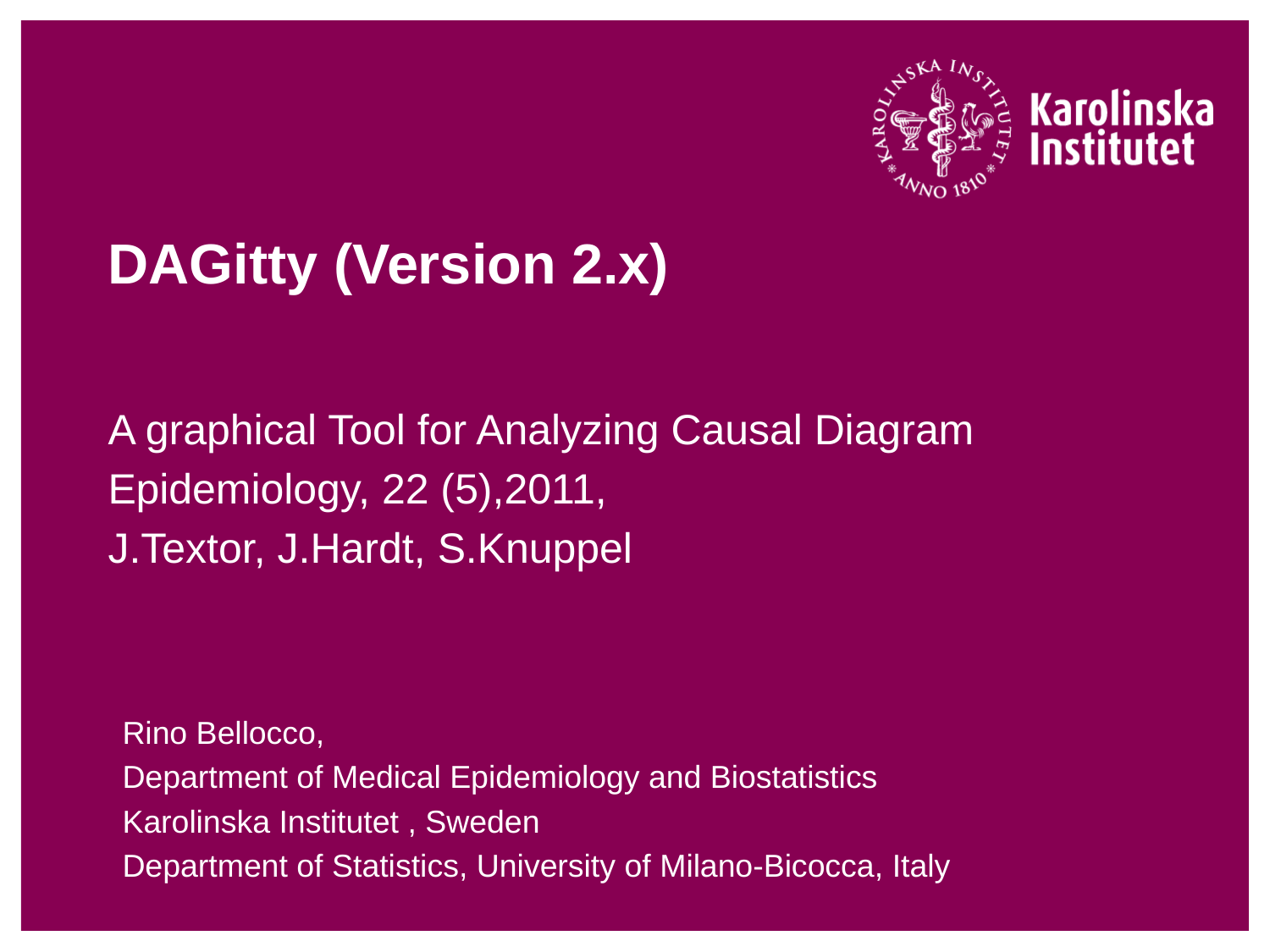

# DAGitty (Version 2.x)
A graphical Tool for Analyzing Causal Diagram
Epidemiology, 22 (5),2011,
J.Textor, J.Hardt, S.Knuppel

Rino Bellocco,
Department of Medical Epidemiology and Biostatistics
Karolinska Institutet , Sweden
Department of Statistics, University of Milano-Bicocca, Italy